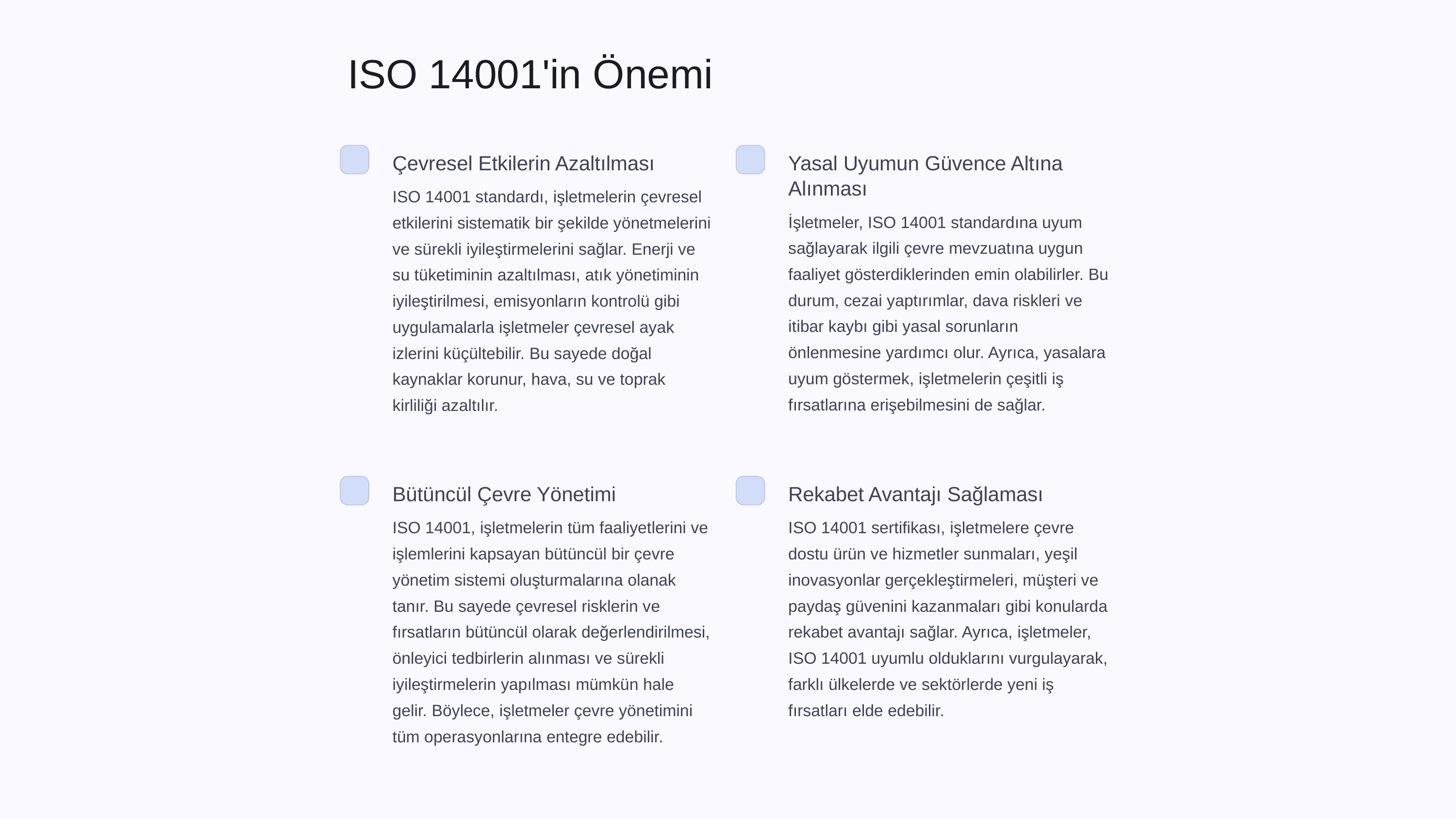

ISO 14001'in Önemi

Çevresel Etkilerin Azaltılması
Yasal Uyumun Güvence Altına Alınması
ISO 14001 standardı, işletmelerin çevresel etkilerini sistematik bir şekilde yönetmelerini ve sürekli iyileştirmelerini sağlar. Enerji ve su tüketiminin azaltılması, atık yönetiminin iyileştirilmesi, emisyonların kontrolü gibi uygulamalarla işletmeler çevresel ayak izlerini küçültebilir. Bu sayede doğal kaynaklar korunur, hava, su ve toprak kirliliği azaltılır.
İşletmeler, ISO 14001 standardına uyum sağlayarak ilgili çevre mevzuatına uygun faaliyet gösterdiklerinden emin olabilirler. Bu durum, cezai yaptırımlar, dava riskleri ve itibar kaybı gibi yasal sorunların önlenmesine yardımcı olur. Ayrıca, yasalara uyum göstermek, işletmelerin çeşitli iş fırsatlarına erişebilmesini de sağlar.

Bütüncül Çevre Yönetimi
Rekabet Avantajı Sağlaması
ISO 14001, işletmelerin tüm faaliyetlerini ve işlemlerini kapsayan bütüncül bir çevre yönetim sistemi oluşturmalarına olanak tanır. Bu sayede çevresel risklerin ve fırsatların bütüncül olarak değerlendirilmesi, önleyici tedbirlerin alınması ve sürekli iyileştirmelerin yapılması mümkün hale gelir. Böylece, işletmeler çevre yönetimini tüm operasyonlarına entegre edebilir.
ISO 14001 sertifikası, işletmelere çevre dostu ürün ve hizmetler sunmaları, yeşil inovasyonlar gerçekleştirmeleri, müşteri ve paydaş güvenini kazanmaları gibi konularda rekabet avantajı sağlar. Ayrıca, işletmeler, ISO 14001 uyumlu olduklarını vurgulayarak, farklı ülkelerde ve sektörlerde yeni iş fırsatları elde edebilir.